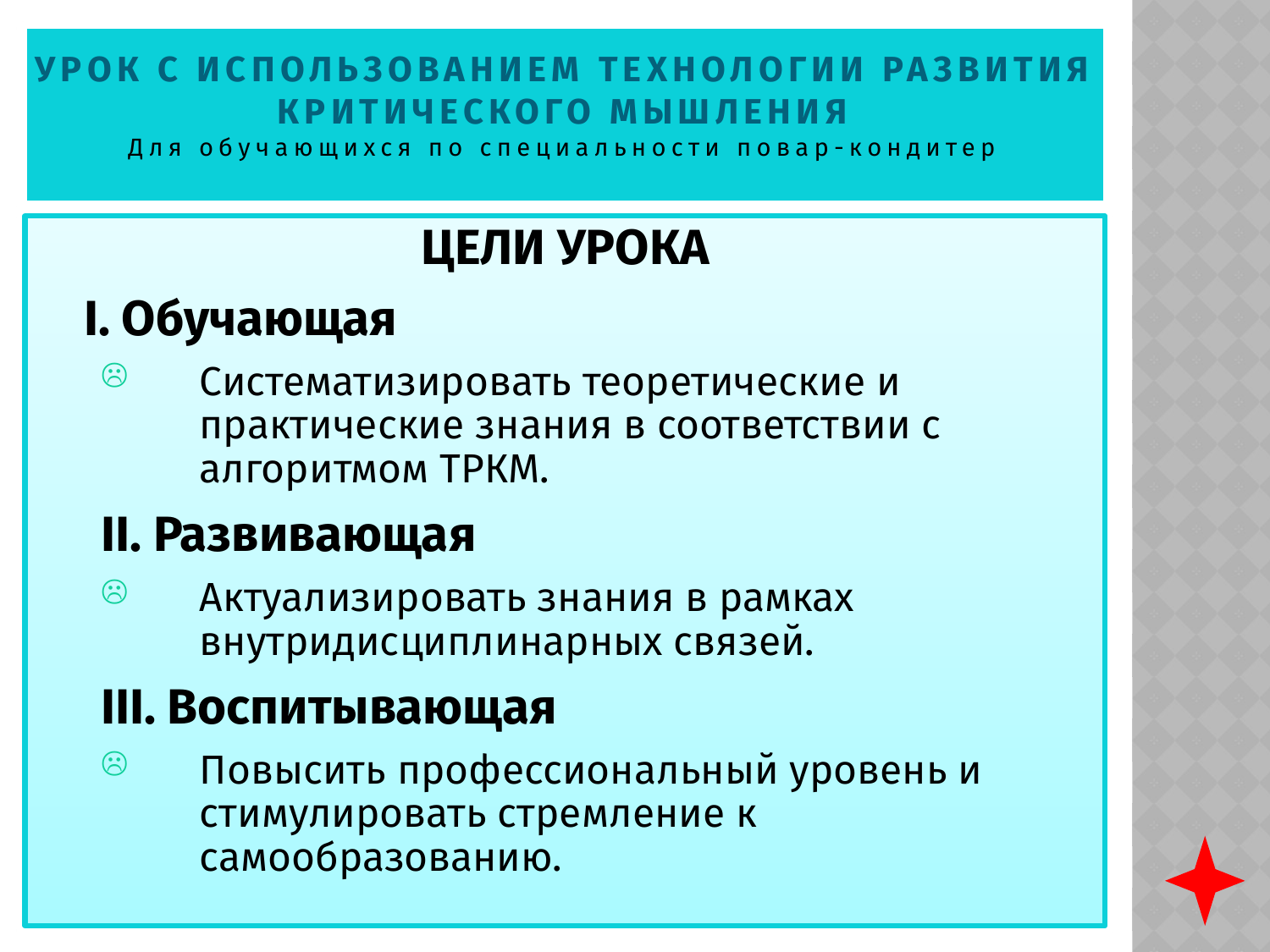

# Урок с использованием технологии развития критического мышления Для обучающихся по специальности повар-кондитер
ЦЕЛИ УРОКА
    I. Обучающая
Систематизировать теоретические и практические знания в соответствии с алгоритмом ТРКМ.
II. Развивающая
Актуализировать знания в рамках внутридисциплинарных связей.
III. Воспитывающая
Повысить профессиональный уровень и стимулировать стремление к самообразованию.